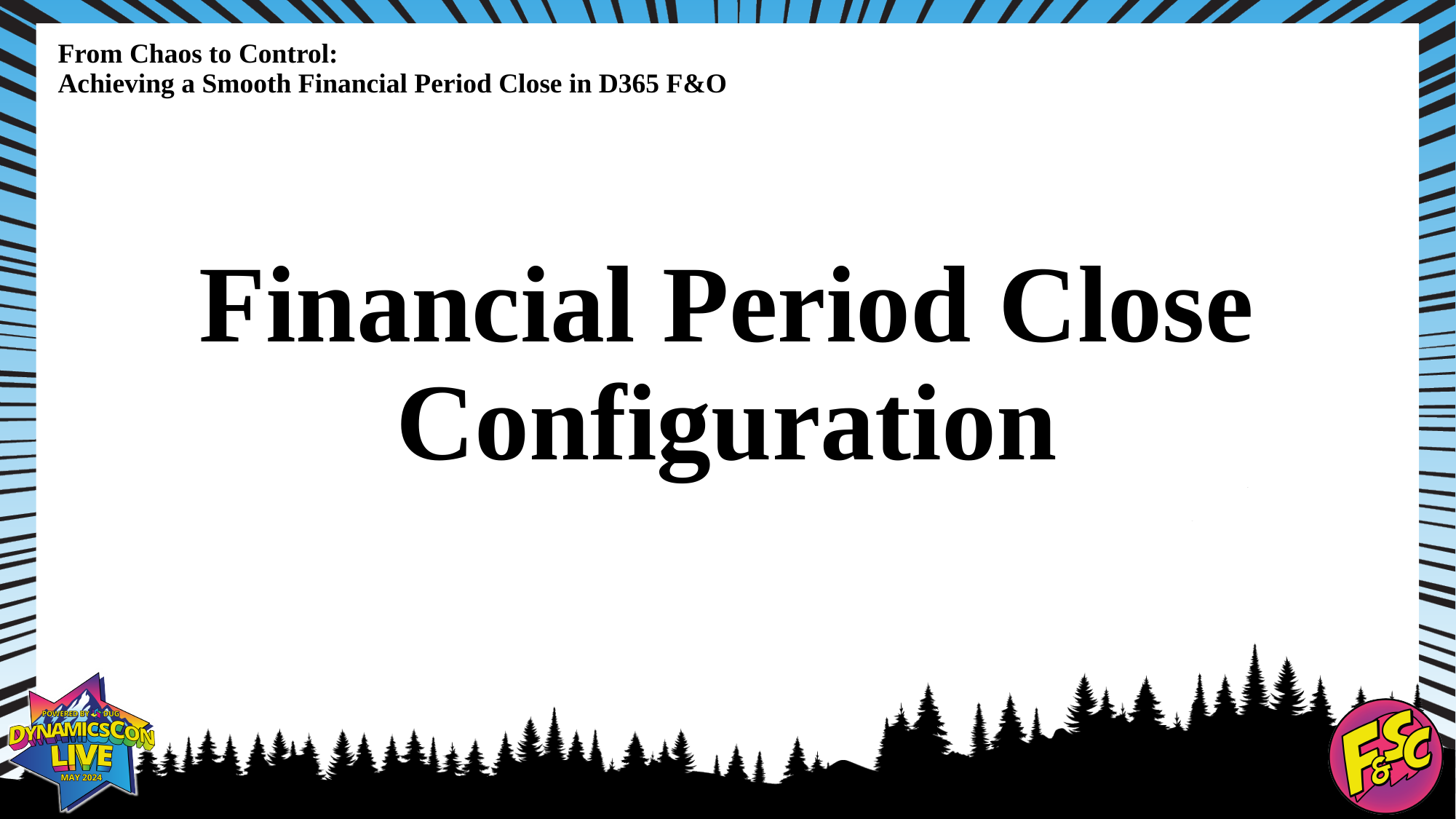

From Chaos to Control:
Achieving a Smooth Financial Period Close in D365 F&O
# Financial Period Close Configuration